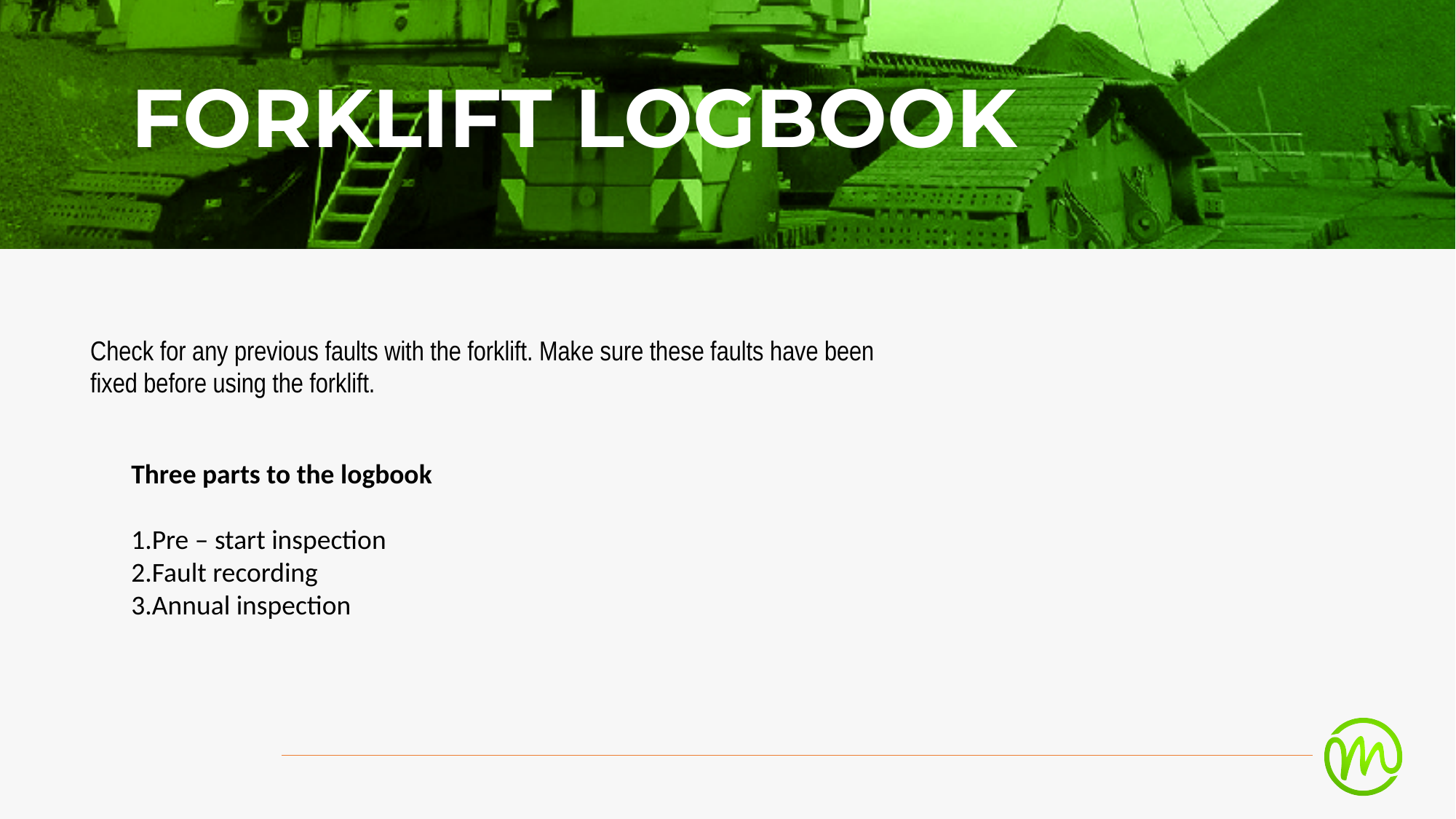

Forklift logbook
Check for any previous faults with the forklift. Make sure these faults have been fixed before using the forklift.
Three parts to the logbook

Pre – start inspection
Fault recording
Annual inspection